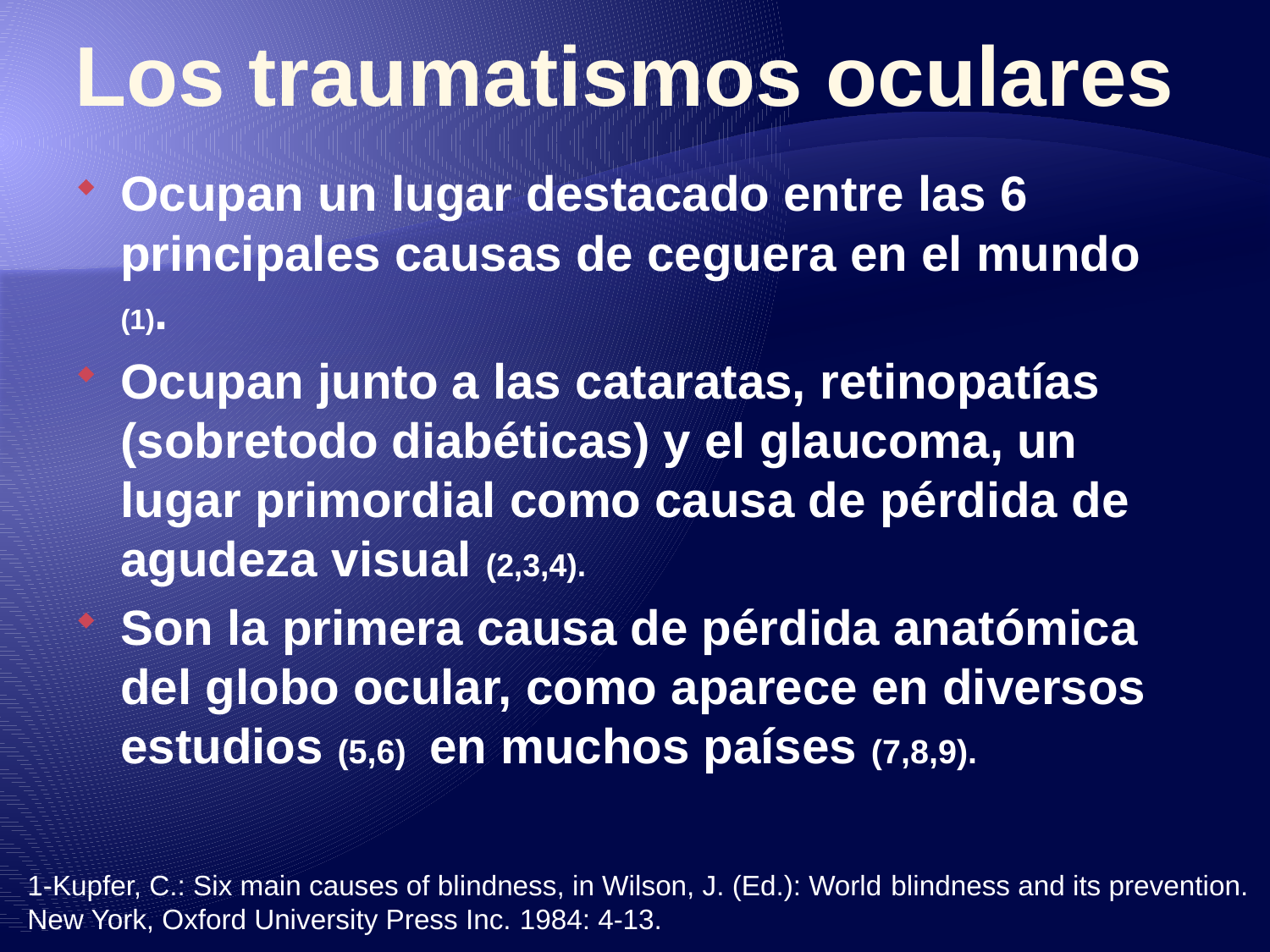

# Los traumatismos oculares
Ocupan un lugar destacado entre las 6 principales causas de ceguera en el mundo (1).
Ocupan junto a las cataratas, retinopatías (sobretodo diabéticas) y el glaucoma, un lugar primordial como causa de pérdida de agudeza visual (2,3,4).
Son la primera causa de pérdida anatómica del globo ocular, como aparece en diversos estudios (5,6)  en muchos países (7,8,9).

1-Kupfer, C.: Six main causes of blindness, in Wilson, J. (Ed.): World blindness and its prevention. New York, Oxford University Press Inc. 1984: 4-13.